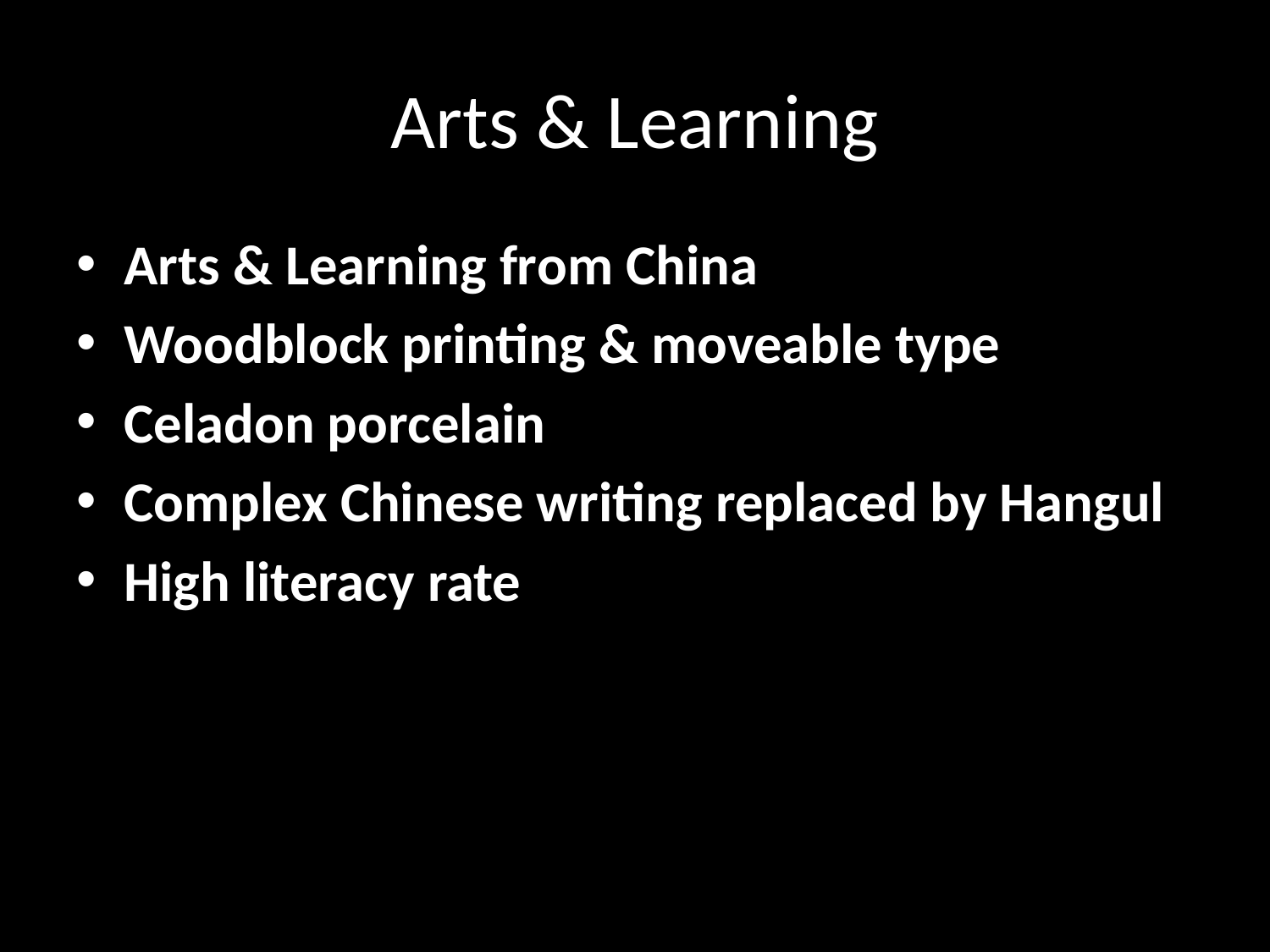

# Arts & Learning
Arts & Learning from China
Woodblock printing & moveable type
Celadon porcelain
Complex Chinese writing replaced by Hangul
High literacy rate